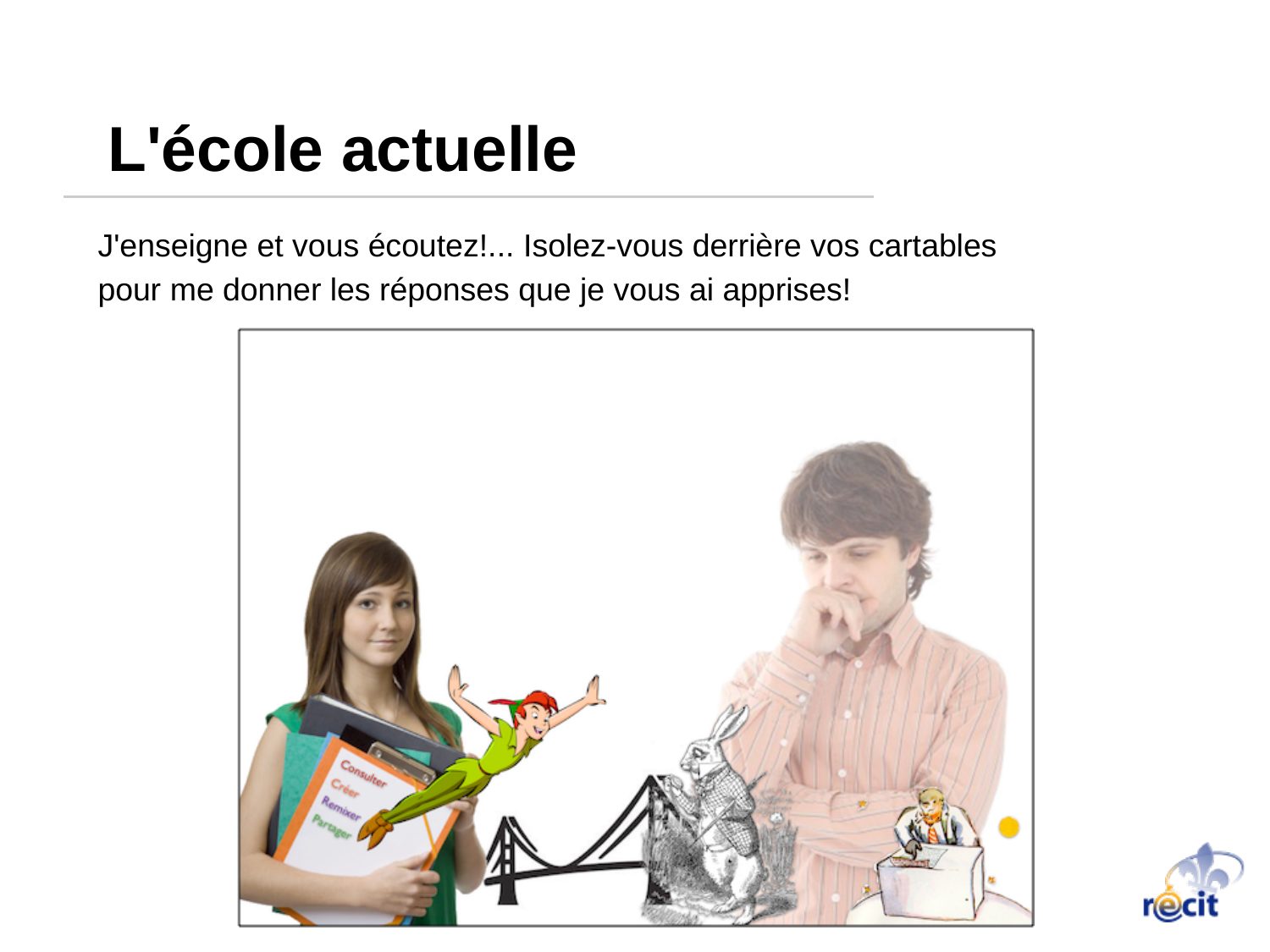

# L'école actuelle
J'enseigne et vous écoutez!... Isolez-vous derrière vos cartables
pour me donner les réponses que je vous ai apprises!